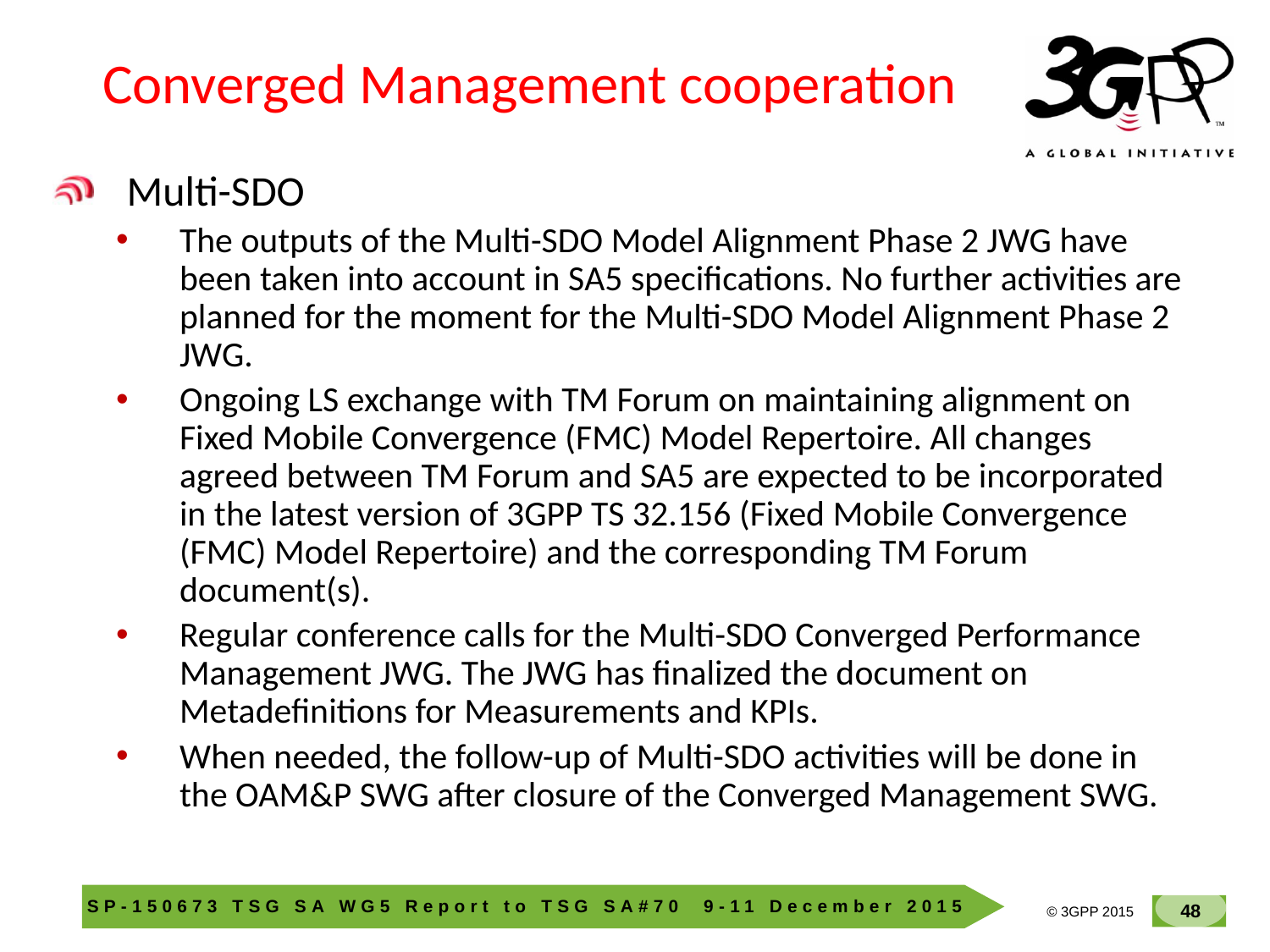

# Converged Management cooperation
Multi-SDO
The outputs of the Multi-SDO Model Alignment Phase 2 JWG have been taken into account in SA5 specifications. No further activities are planned for the moment for the Multi-SDO Model Alignment Phase 2 JWG.
Ongoing LS exchange with TM Forum on maintaining alignment on Fixed Mobile Convergence (FMC) Model Repertoire. All changes agreed between TM Forum and SA5 are expected to be incorporated in the latest version of 3GPP TS 32.156 (Fixed Mobile Convergence (FMC) Model Repertoire) and the corresponding TM Forum document(s).
Regular conference calls for the Multi-SDO Converged Performance Management JWG. The JWG has finalized the document on Metadefinitions for Measurements and KPIs.
When needed, the follow-up of Multi-SDO activities will be done in the OAM&P SWG after closure of the Converged Management SWG.